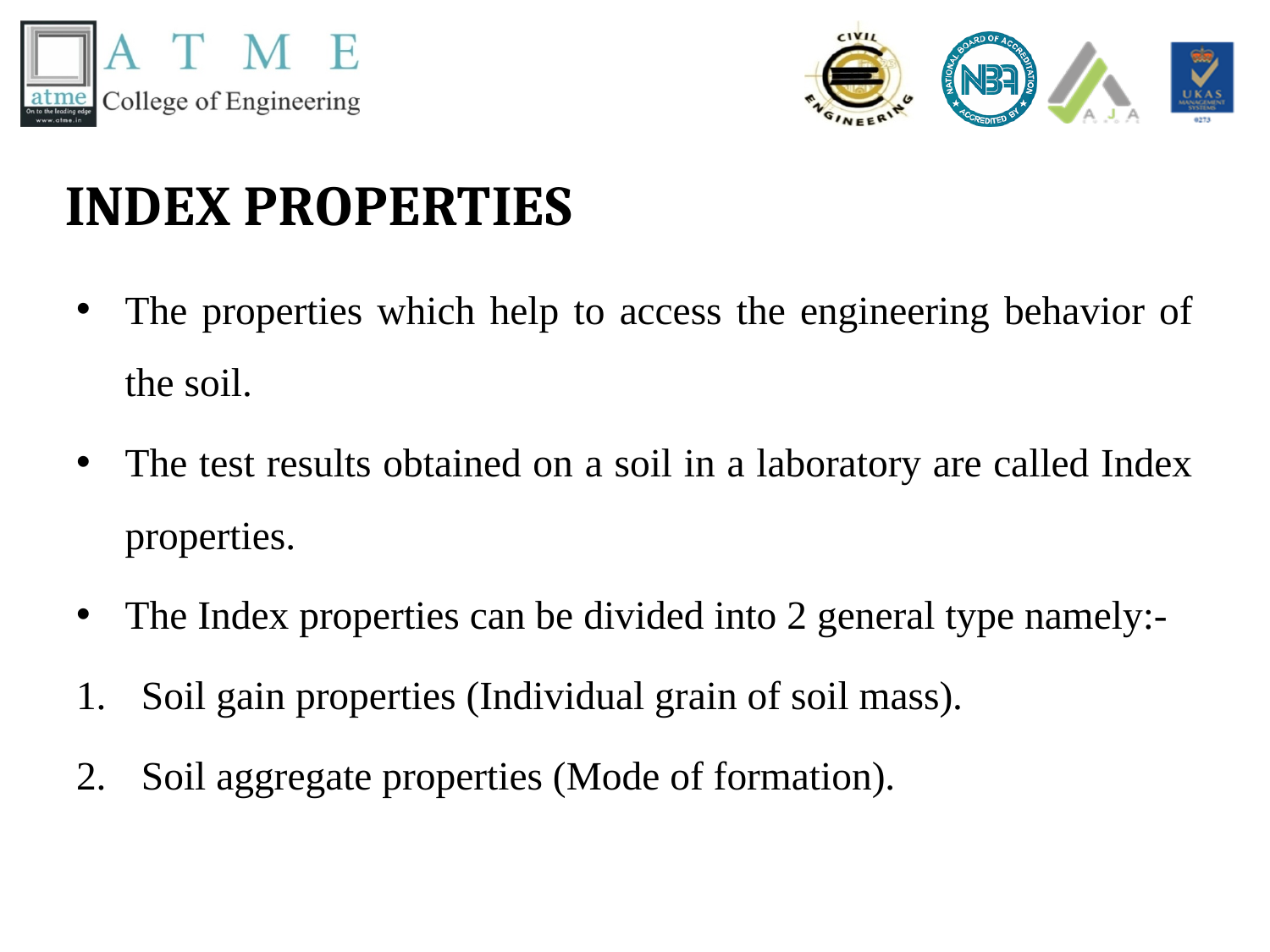

# INDEX PROPERTIES
The properties which help to access the engineering behavior of the soil.
The test results obtained on a soil in a laboratory are called Index properties.
The Index properties can be divided into 2 general type namely:-
Soil gain properties (Individual grain of soil mass).
Soil aggregate properties (Mode of formation).